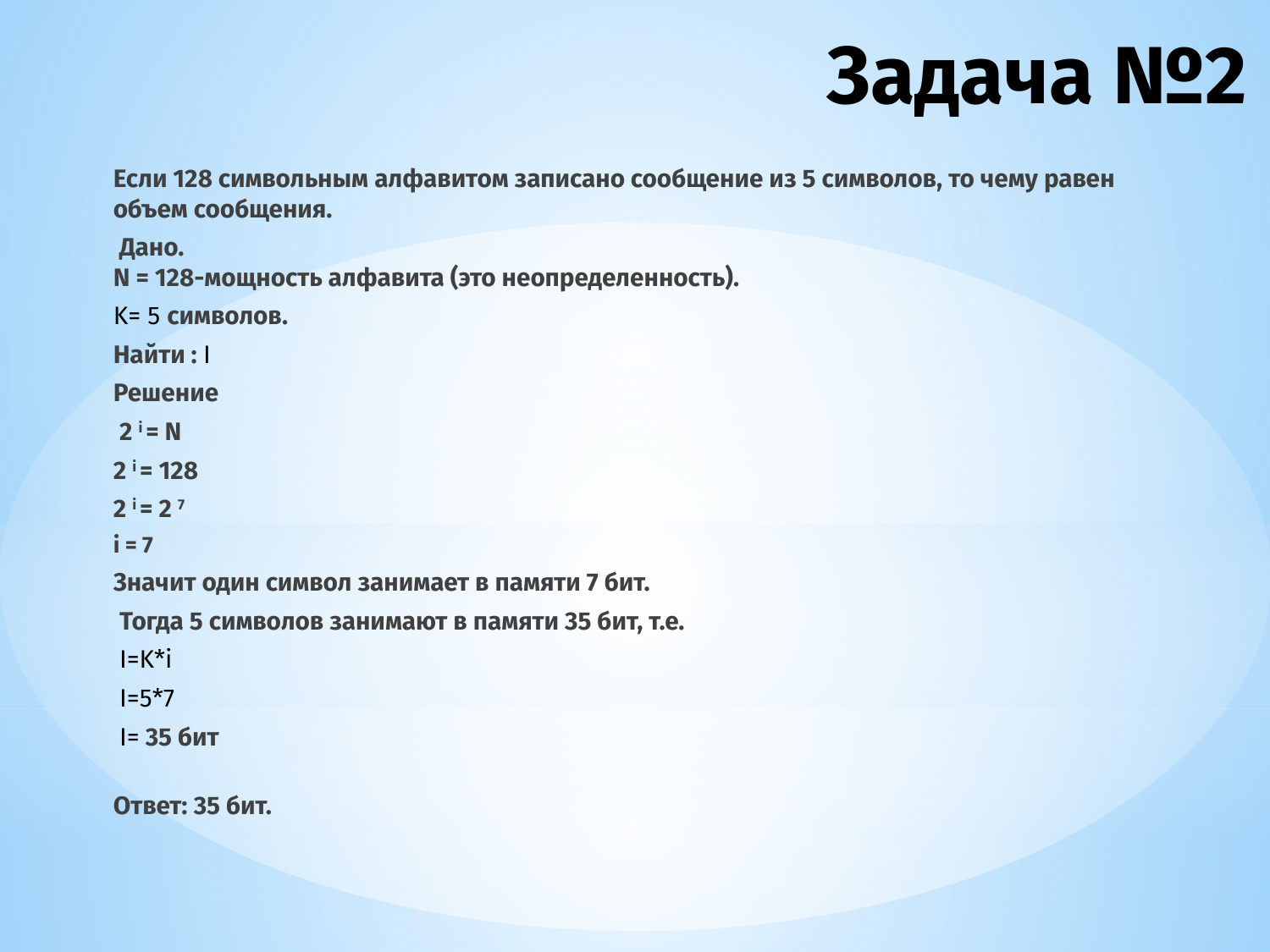

# Задача №2
Если 128 символьным алфавитом записано сообщение из 5 символов, то чему равен объем сообщения.
 Дано.
N = 128-мощность алфавита (это неопределенность).
K= 5 символов.
Найти : I
Решение
 2 i = N
2 i = 128
2 i = 2 7
i = 7
Значит один символ занимает в памяти 7 бит.
 Тогда 5 символов занимают в памяти 35 бит, т.е.
 I=K*i
 I=5*7
 I= 35 бит
Ответ: 35 бит.